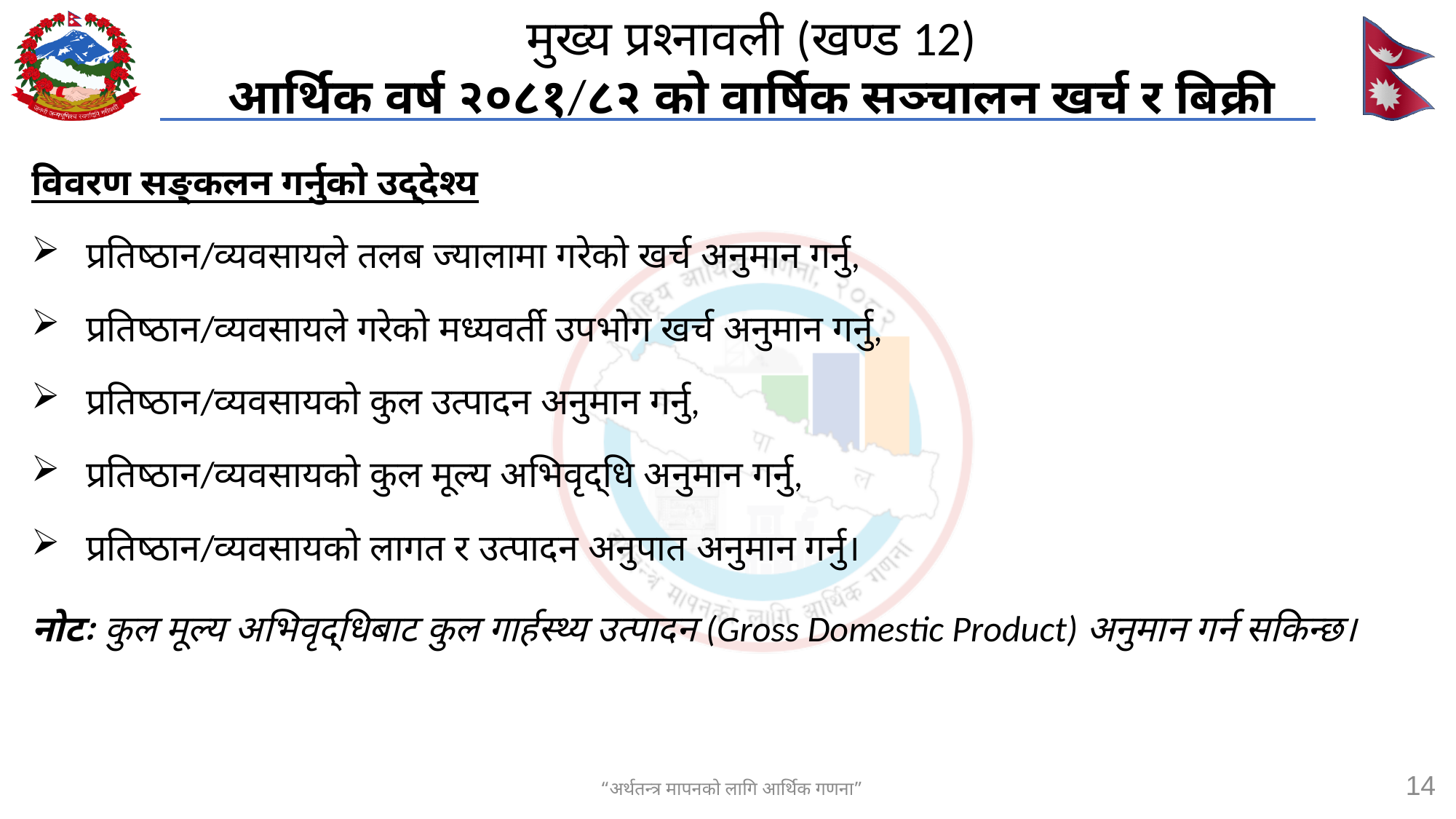

# मुख्य प्रश्नावली (खण्ड 12) आर्थिक वर्ष २०८१/८२ को वार्षिक सञ्चालन खर्च र बिक्री
विवरण सङ्कलन गर्नुको उद्देश्य
प्रतिष्ठान/व्यवसायले तलब ज्यालामा गरेको खर्च अनुमान गर्नु,
प्रतिष्ठान/व्यवसायले गरेको मध्यवर्ती उपभोग खर्च अनुमान गर्नु,
प्रतिष्ठान/व्यवसायको कुल उत्पादन अनुमान गर्नु,
प्रतिष्ठान/व्यवसायको कुल मूल्य अभिवृद्धि अनुमान गर्नु,
प्रतिष्ठान/व्यवसायको लागत र उत्पादन अनुपात अनुमान गर्नु।
नोटः कुल मूल्य अभिवृद्धिबाट कुल गार्हस्थ्य उत्पादन (Gross Domestic Product) अनुमान गर्न सकिन्छ।

14
“अर्थतन्त्र मापनको लागि आर्थिक गणना”